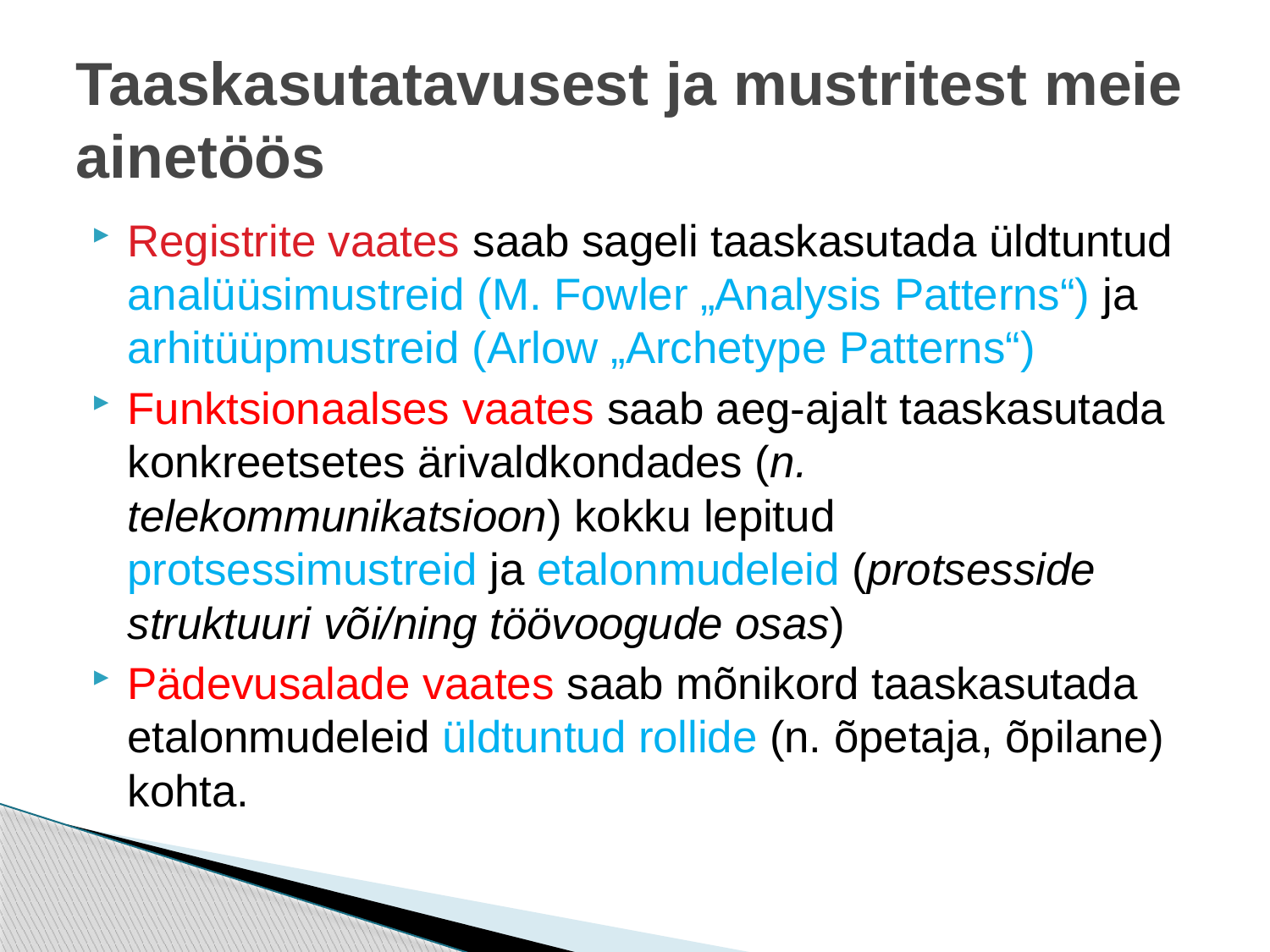

# Taaskasutatavusest ja mustritest meie ainetöös
Registrite vaates saab sageli taaskasutada üldtuntud analüüsimustreid (M. Fowler „Analysis Patterns“) ja arhitüüpmustreid (Arlow „Archetype Patterns“)
Funktsionaalses vaates saab aeg-ajalt taaskasutada konkreetsetes ärivaldkondades (n. telekommunikatsioon) kokku lepitud protsessimustreid ja etalonmudeleid (protsesside struktuuri või/ning töövoogude osas)
Pädevusalade vaates saab mõnikord taaskasutada etalonmudeleid üldtuntud rollide (n. õpetaja, õpilane) kohta.